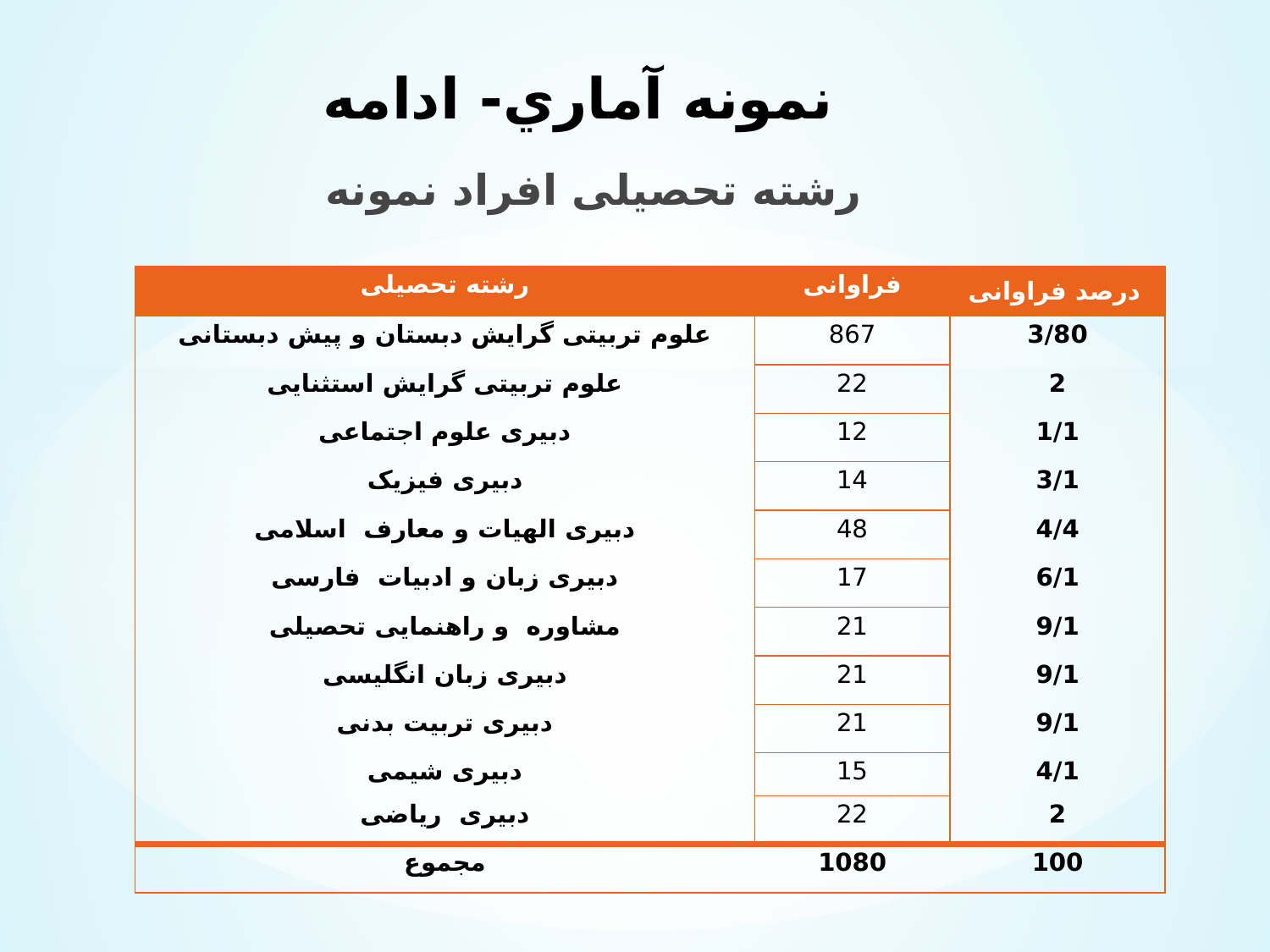

# نمونه آماري- ادامه
       رشته تحصیلی افراد نمونه

| رشته تحصیلی | فراوانی | درصد فراوانی |
| --- | --- | --- |
| علوم تربیتی گرایش دبستان و پیش دبستانی | 867 | 3/80 |
| علوم تربیتی گرایش استثنایی | 22 | 2 |
| دبیری علوم اجتماعی | 12 | 1/1 |
| دبیری فیزیک | 14 | 3/1 |
| دبیری الهیات و معارف اسلامی | 48 | 4/4 |
| دبیری زبان و ادبیات فارسی | 17 | 6/1 |
| مشاوره و راهنمایی تحصیلی | 21 | 9/1 |
| دبیری زبان انگلیسی | 21 | 9/1 |
| دبیری تربیت بدنی | 21 | 9/1 |
| دبیری شیمی | 15 | 4/1 |
| دبیری ریاضی | 22 | 2 |
| مجموع | 1080 | 100 |